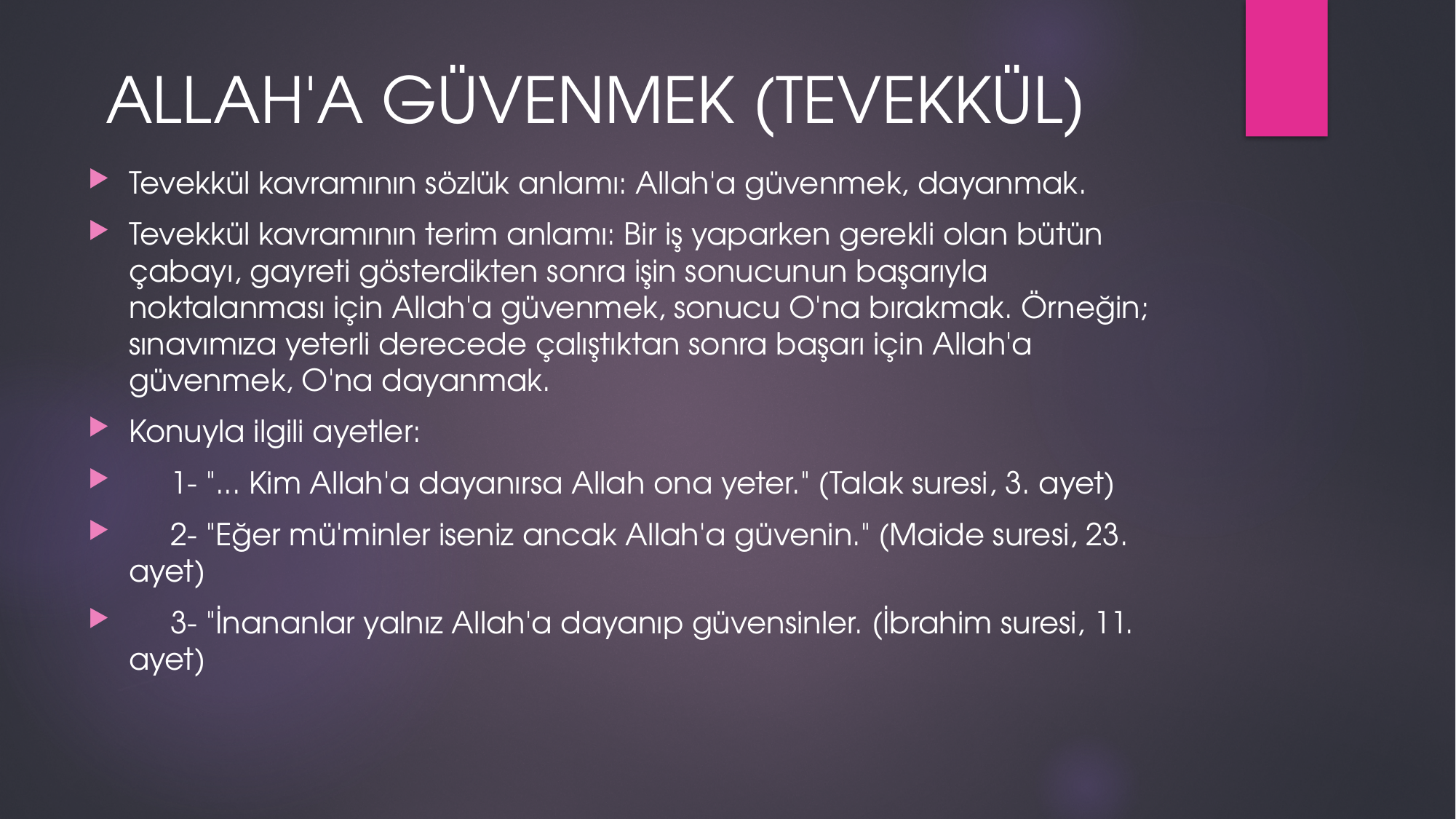

# ALLAH'A GÜVENMEK (TEVEKKÜL)
Tevekkül kavramının sözlük anlamı: Allah'a güvenmek, dayanmak.
Tevekkül kavramının terim anlamı: Bir iş yaparken gerekli olan bütün çabayı, gayreti gösterdikten sonra işin sonucunun başarıyla noktalanması için Allah'a güvenmek, sonucu O'na bırakmak. Örneğin; sınavımıza yeterli derecede çalıştıktan sonra başarı için Allah'a güvenmek, O'na dayanmak.
Konuyla ilgili ayetler:
     1- "... Kim Allah'a dayanırsa Allah ona yeter." (Talak suresi, 3. ayet)
     2- "Eğer mü'minler iseniz ancak Allah'a güvenin." (Maide suresi, 23. ayet)
     3- "İnananlar yalnız Allah'a dayanıp güvensinler. (İbrahim suresi, 11. ayet)